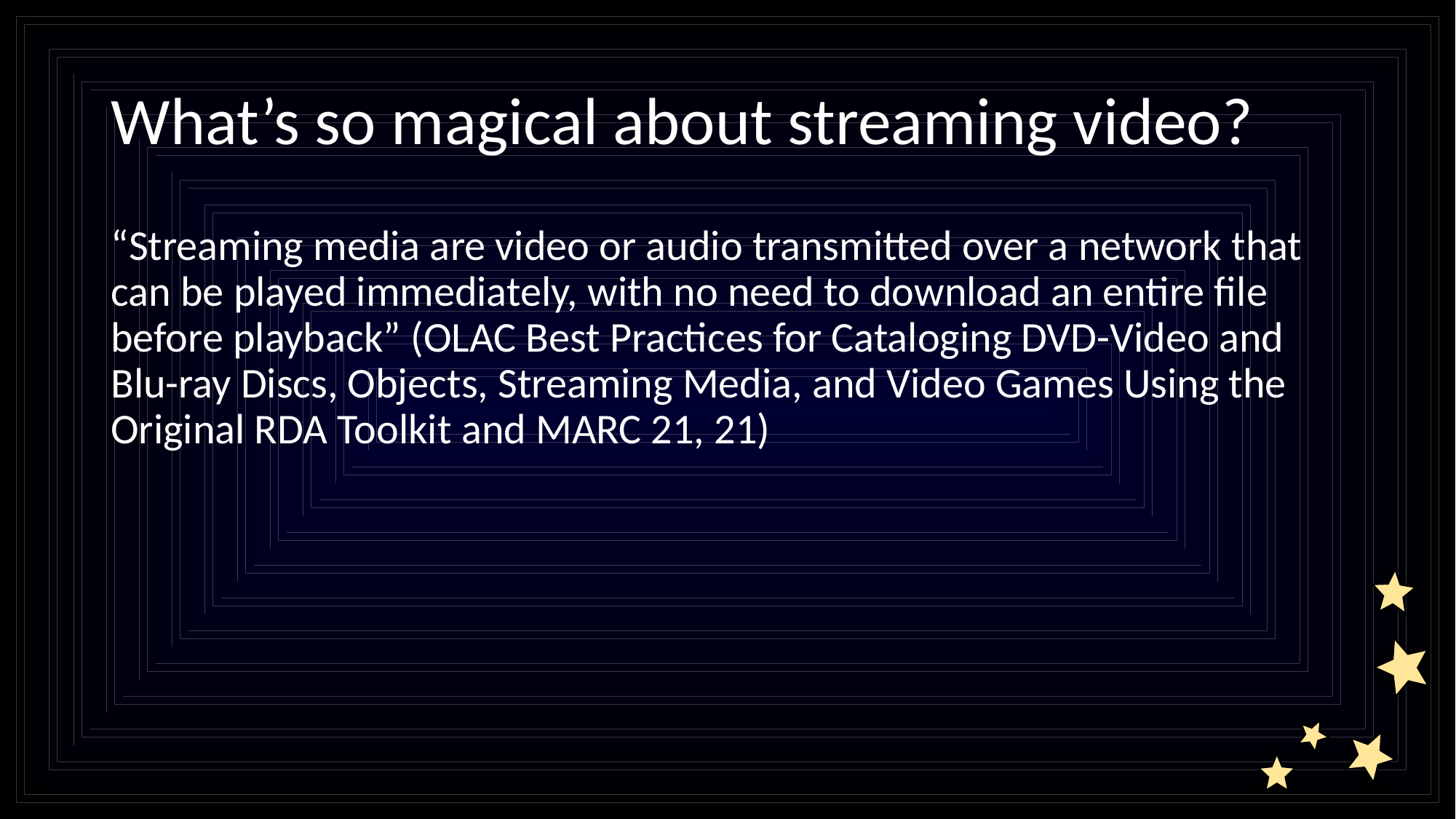

# What’s so magical about streaming video?
“Streaming media are video or audio transmitted over a network that can be played immediately, with no need to download an entire file before playback” (OLAC Best Practices for Cataloging DVD-Video and Blu-ray Discs, Objects, Streaming Media, and Video Games Using the Original RDA Toolkit and MARC 21, 21)